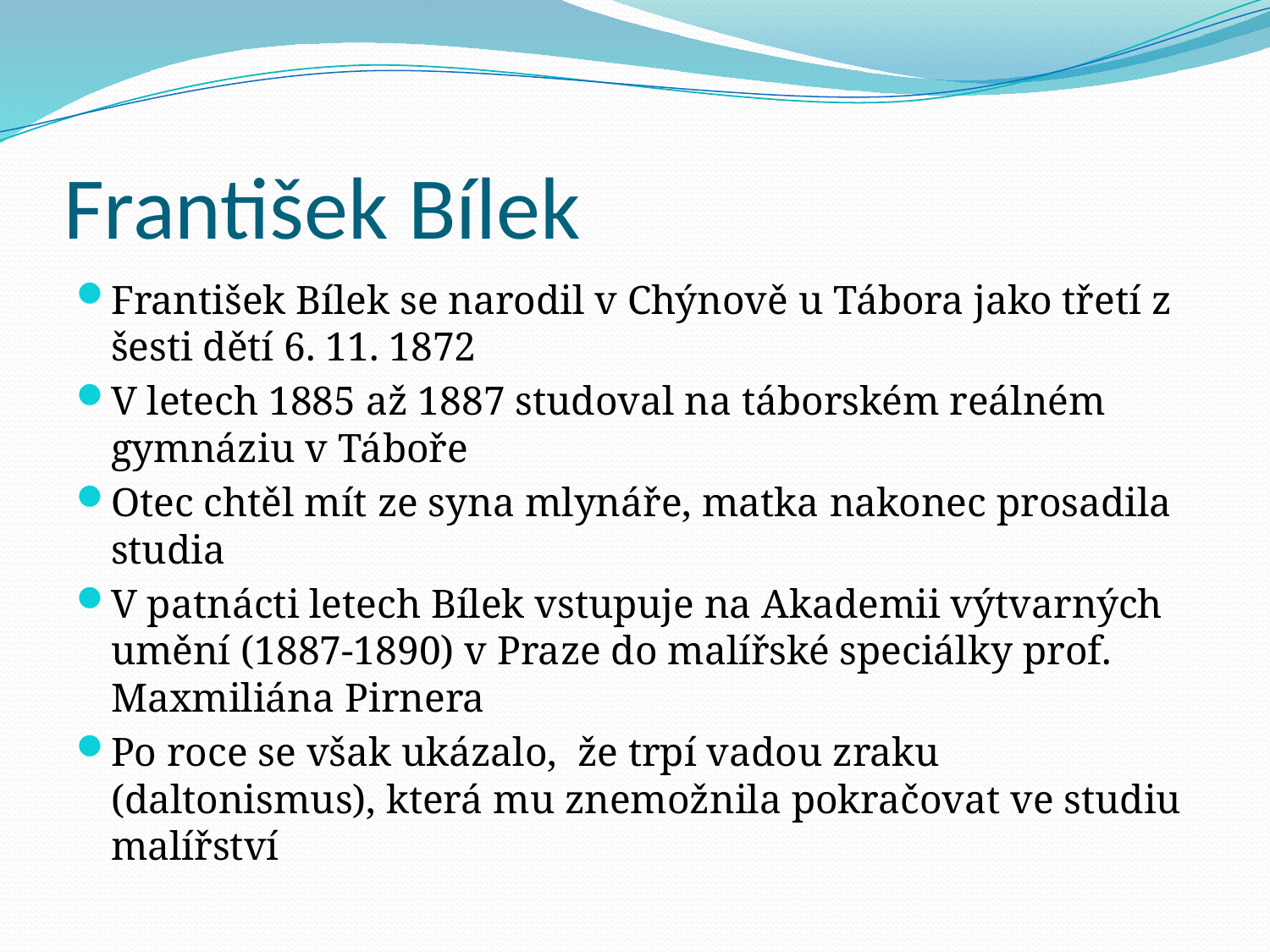

# František Bílek
František Bílek se narodil v Chýnově u Tábora jako třetí z šesti dětí 6. 11. 1872
V letech 1885 až 1887 studoval na táborském reálném gymnáziu v Táboře
Otec chtěl mít ze syna mlynáře, matka nakonec prosadila studia
V patnácti letech Bílek vstupuje na Akademii výtvarných umění (1887-1890) v Praze do malířské speciálky prof. Maxmiliána Pirnera
Po roce se však ukázalo,  že trpí vadou zraku (daltonismus), která mu znemožnila pokračovat ve studiu malířství